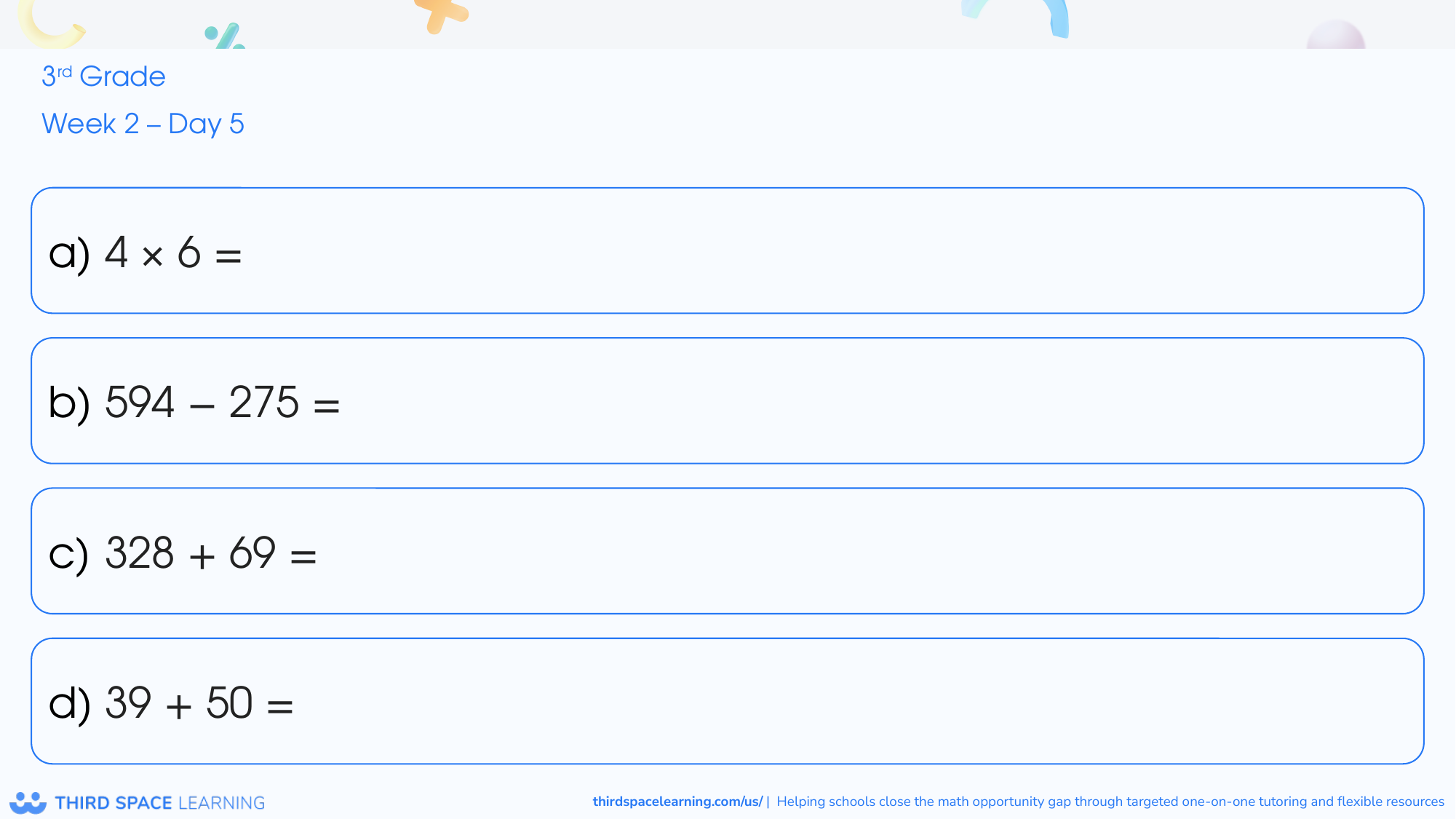

3rd Grade
Week 2 – Day 5
4 × 6 =
594 − 275 =
328 + 69 =
39 + 50 =